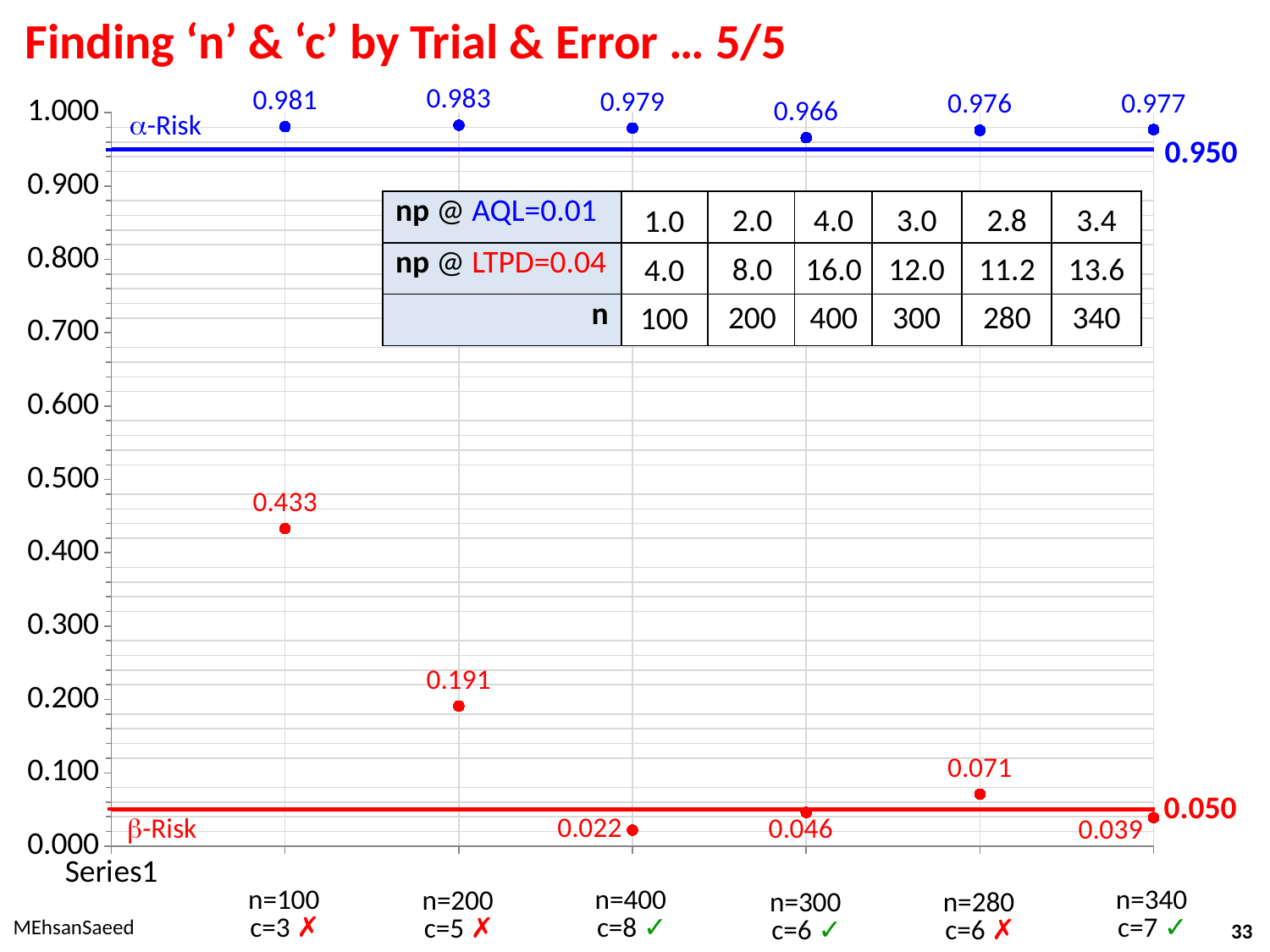

# Finding ‘n’ & ‘c’ by Trial & Error … 5/5

### Chart

| Category | Series 1 | Series 2 | Series 3 | Series 4 |
|---|---|---|---|---|
|  | None | 0.95 | None | 0.05 |
|  | 0.981 | 0.95 | 0.433 | 0.05 |
|  | 0.983 | 0.95 | 0.191 | 0.05 |
|  | 0.979 | 0.95 | 0.022 | 0.05 |
|  | 0.966 | 0.95 | 0.046 | 0.05 |
|  | 0.976 | 0.95 | 0.071 | 0.05 |
|  | 0.977 | 0.95 | 0.039 | 0.05 |
α-Risk
0.950
| np @ AQL=0.01 |  |  |  |  |  |  |
| --- | --- | --- | --- | --- | --- | --- |
| np @ LTPD=0.04 |  |  |  |  |  |  |
| n |  |  |  |  |  |  |
2.0
8.0
200
4.0
16.0
400
3.0
12.0
300
2.8
11.2
280
3.4
13.6
340
1.0
4.0
100
0.050
β-Risk
n=340
n=100
n=400
n=200
n=300
n=280
MEhsanSaeed
c=7 ✓
c=3 ✗
c=8 ✓
c=5 ✗
c=6 ✓
c=6 ✗
33